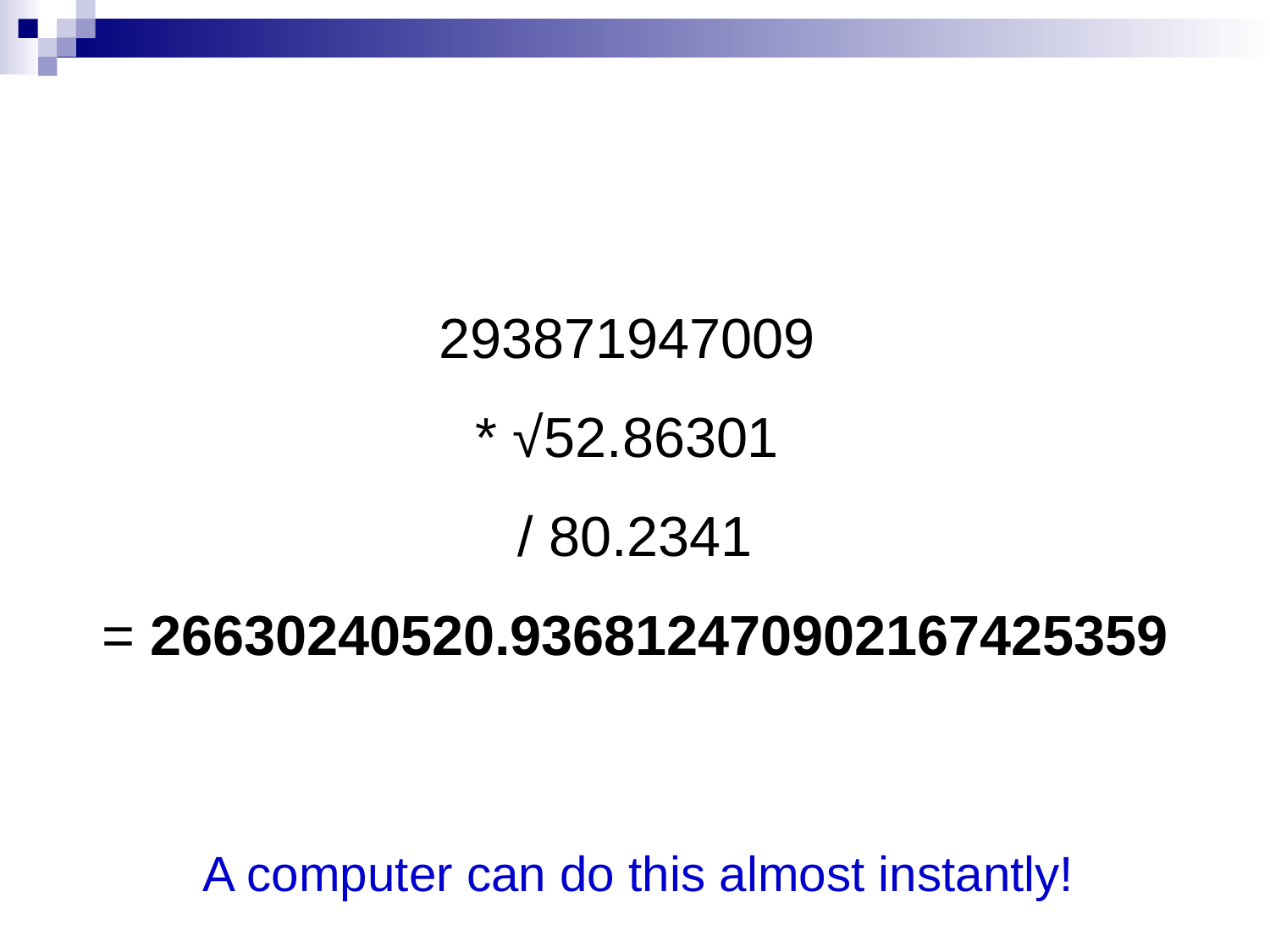

293871947009
* √52.86301
/ 80.2341
= 26630240520.936812470902167425359
A computer can do this almost instantly!